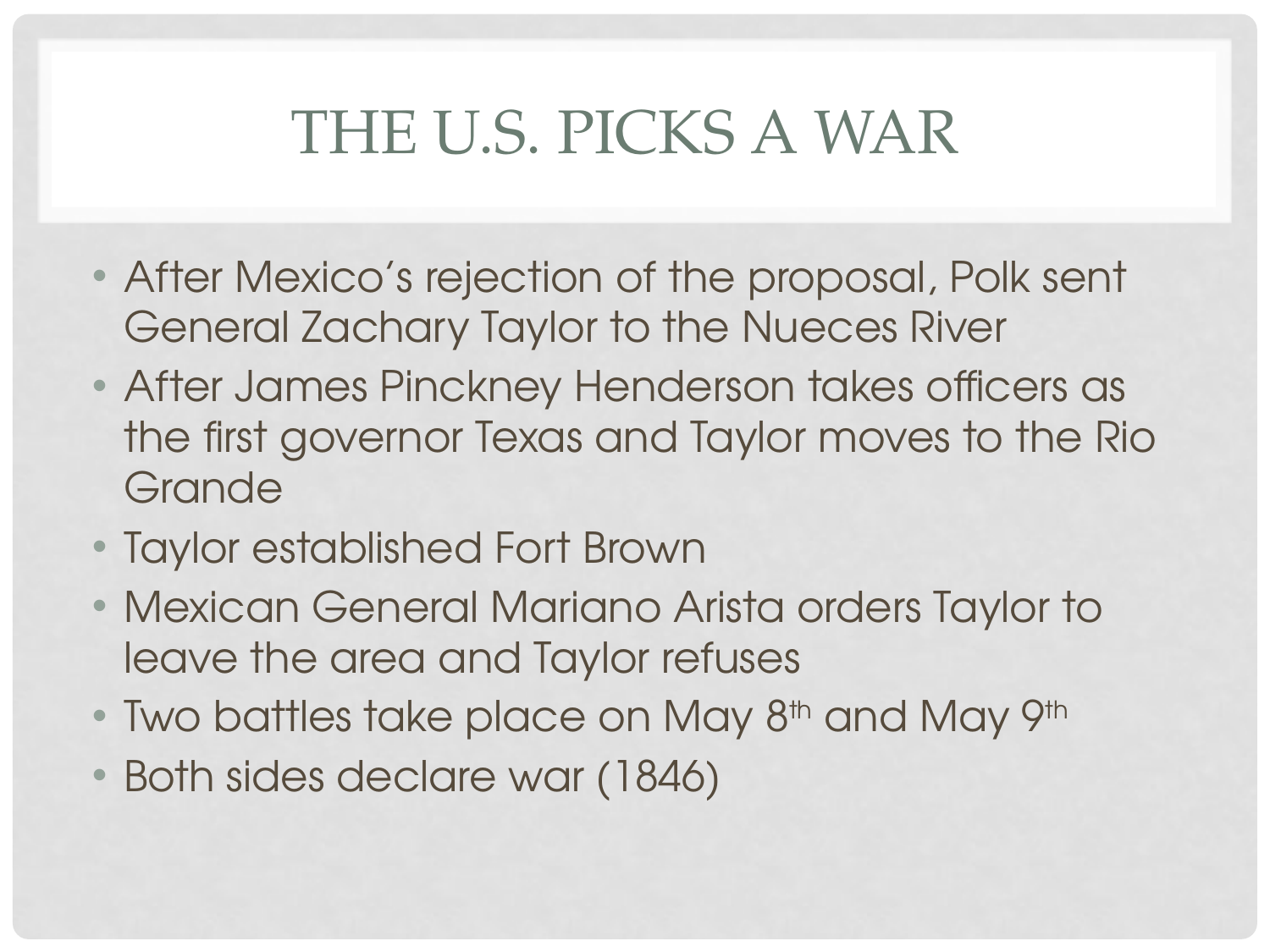

# The U.S. Picks a war
After Mexico’s rejection of the proposal, Polk sent General Zachary Taylor to the Nueces River
After James Pinckney Henderson takes officers as the first governor Texas and Taylor moves to the Rio Grande
Taylor established Fort Brown
Mexican General Mariano Arista orders Taylor to leave the area and Taylor refuses
Two battles take place on May 8th and May 9th
Both sides declare war (1846)